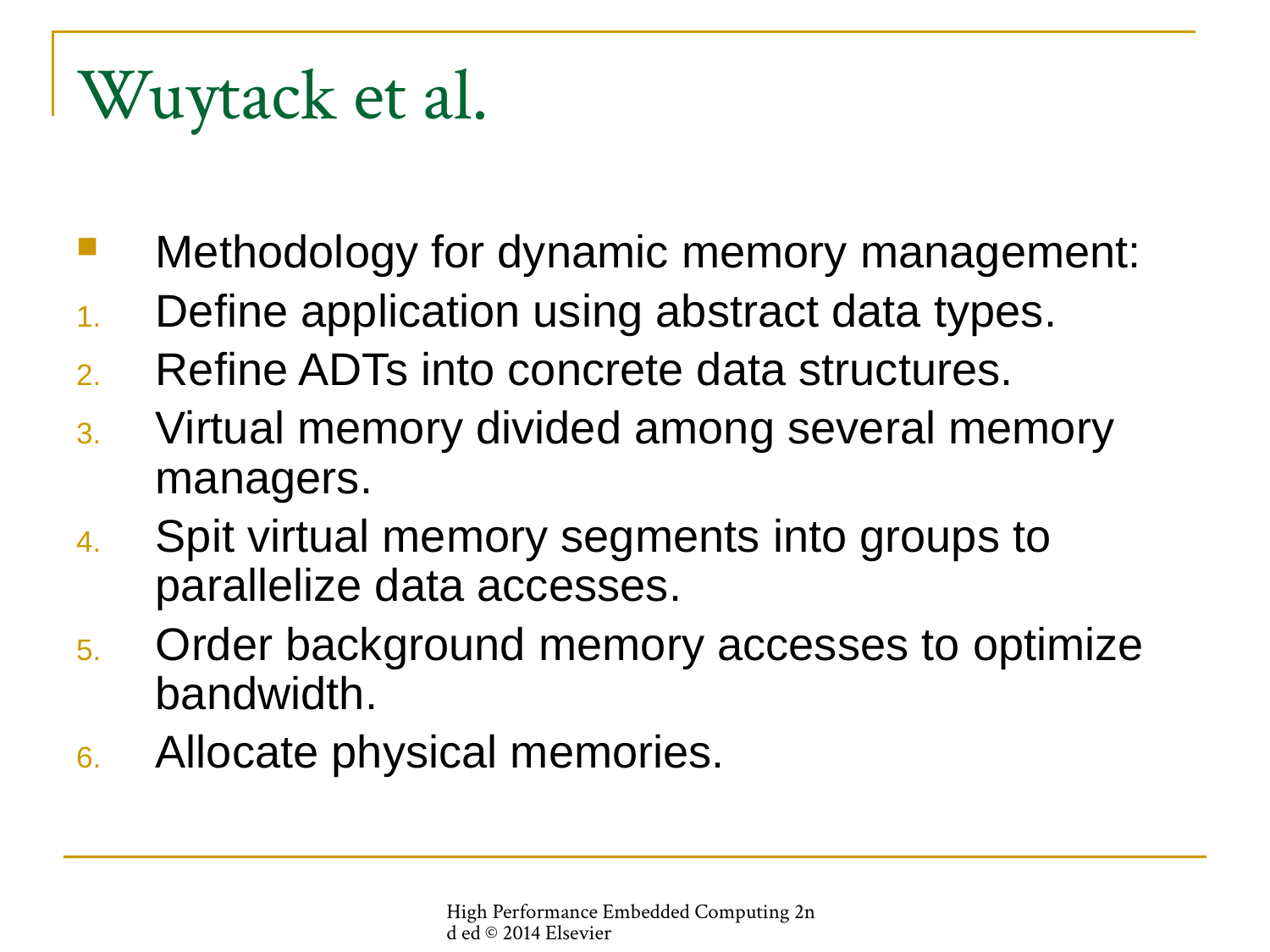

# Wuytack et al.
Methodology for dynamic memory management:
Define application using abstract data types.
Refine ADTs into concrete data structures.
Virtual memory divided among several memory managers.
Spit virtual memory segments into groups to parallelize data accesses.
Order background memory accesses to optimize bandwidth.
Allocate physical memories.
High Performance Embedded Computing 2nd ed © 2014 Elsevier